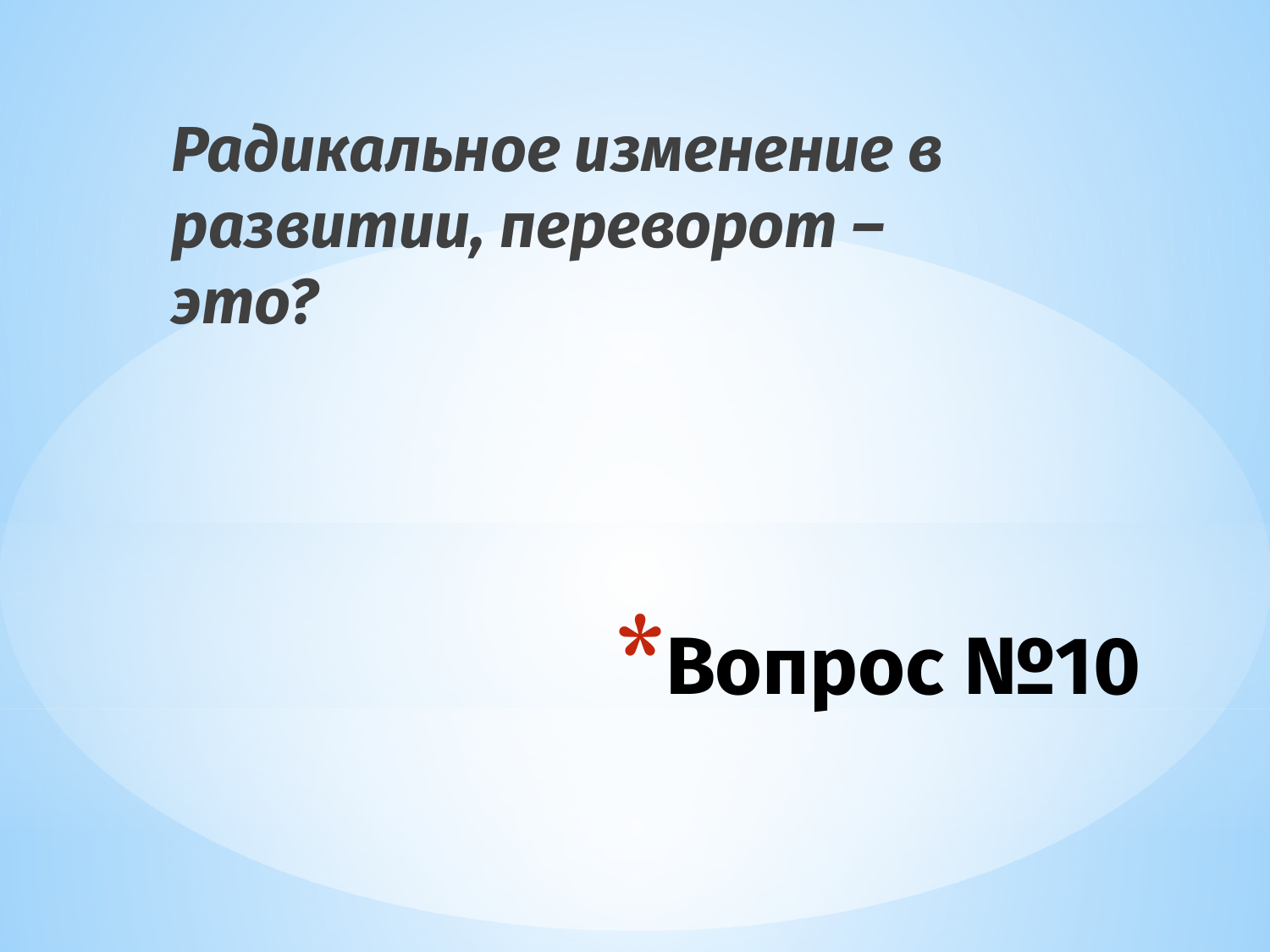

Радикальное изменение в развитии, переворот – это?
# Вопрос №10